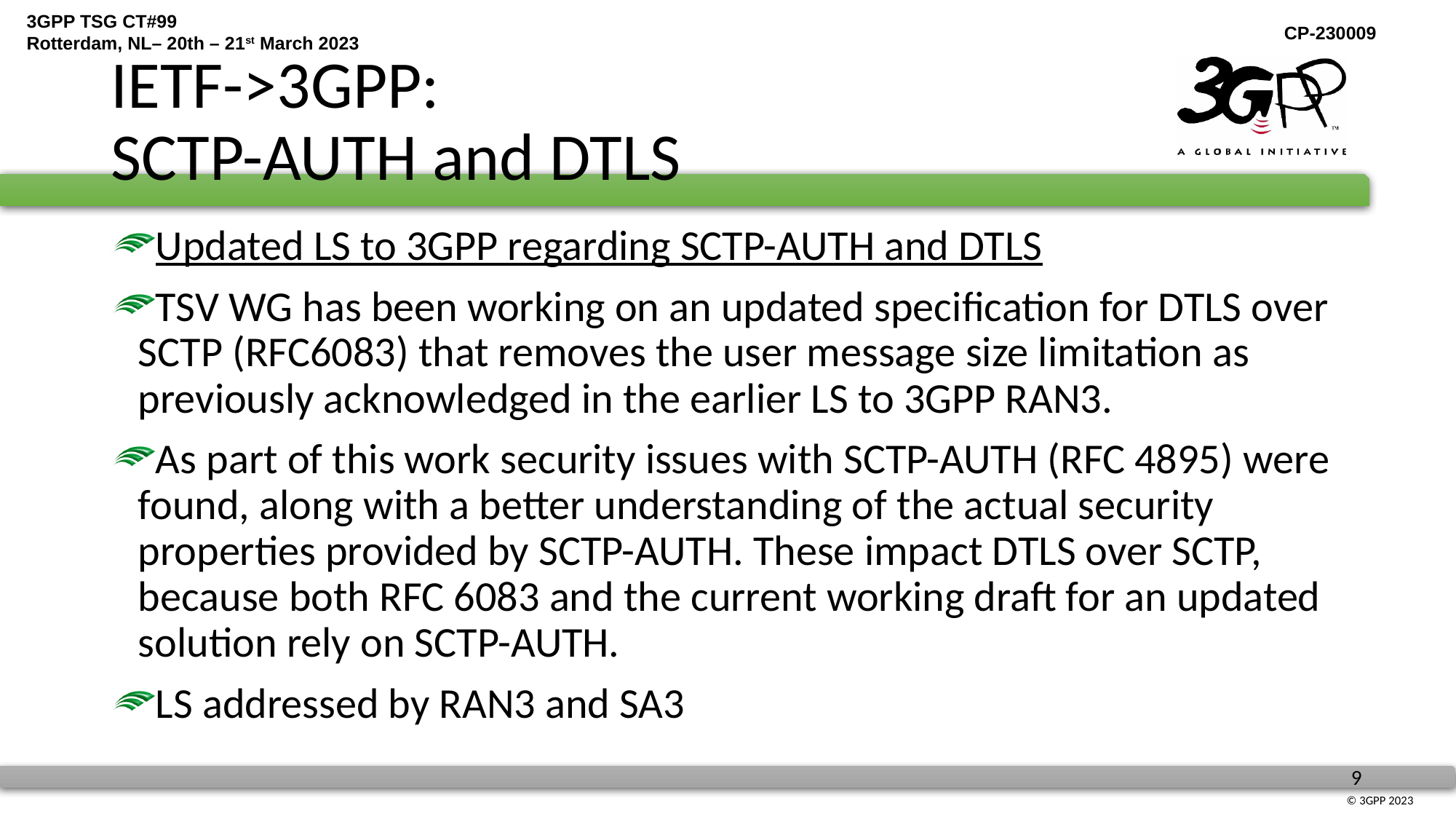

# IETF->3GPP: SCTP-AUTH and DTLS
Updated LS to 3GPP regarding SCTP-AUTH and DTLS
TSV WG has been working on an updated specification for DTLS over SCTP (RFC6083) that removes the user message size limitation as previously acknowledged in the earlier LS to 3GPP RAN3.
As part of this work security issues with SCTP-AUTH (RFC 4895) were found, along with a better understanding of the actual security properties provided by SCTP-AUTH. These impact DTLS over SCTP, because both RFC 6083 and the current working draft for an updated solution rely on SCTP-AUTH.
LS addressed by RAN3 and SA3